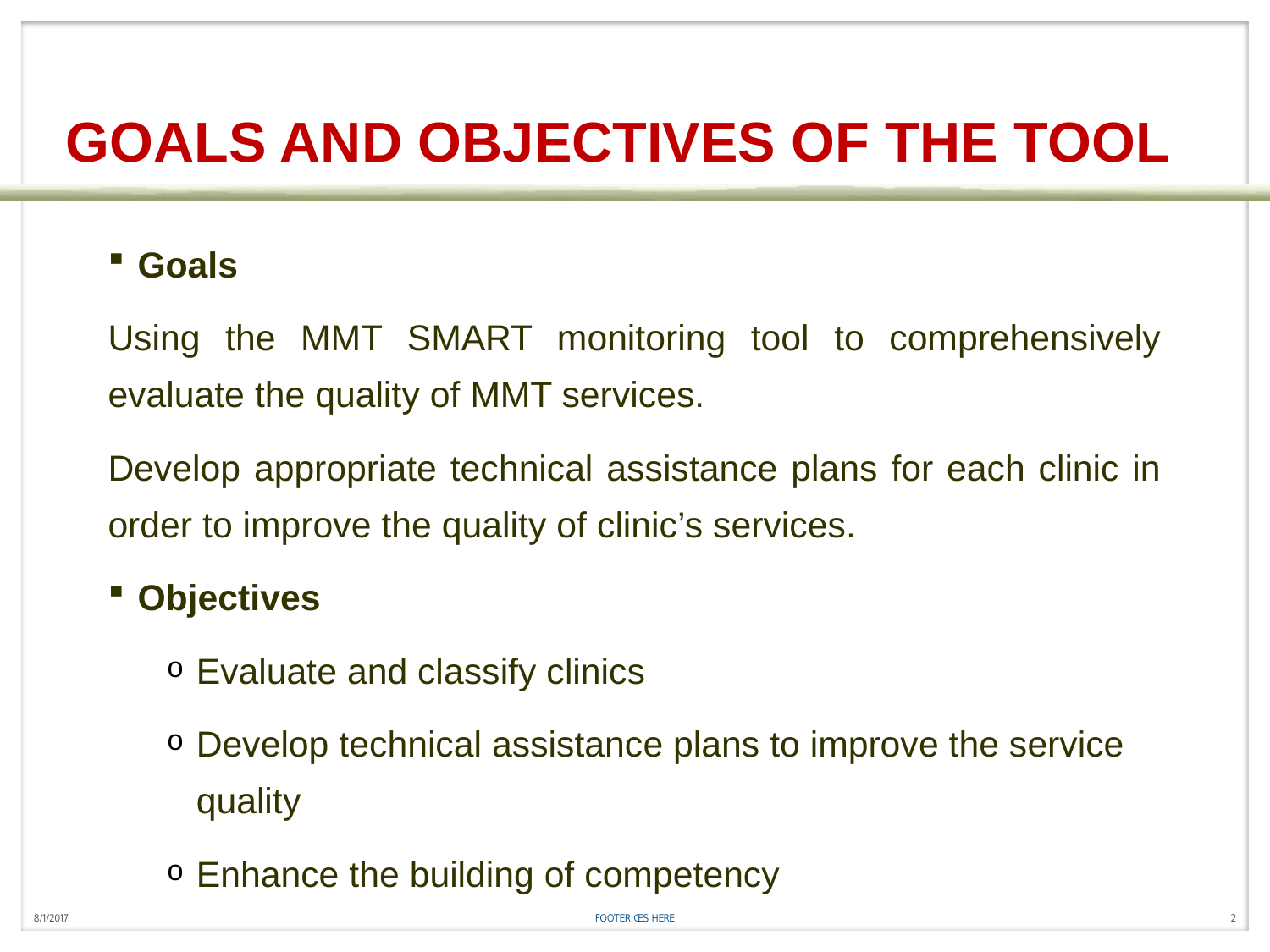

# GOALS AND OBJECTIVES OF THE TOOL
Goals
Using the MMT SMART monitoring tool to comprehensively evaluate the quality of MMT services.
Develop appropriate technical assistance plans for each clinic in order to improve the quality of clinic’s services.
Objectives
Evaluate and classify clinics
Develop technical assistance plans to improve the service quality
Enhance the building of competency
8/1/2017
FOOTER OES HERE
2